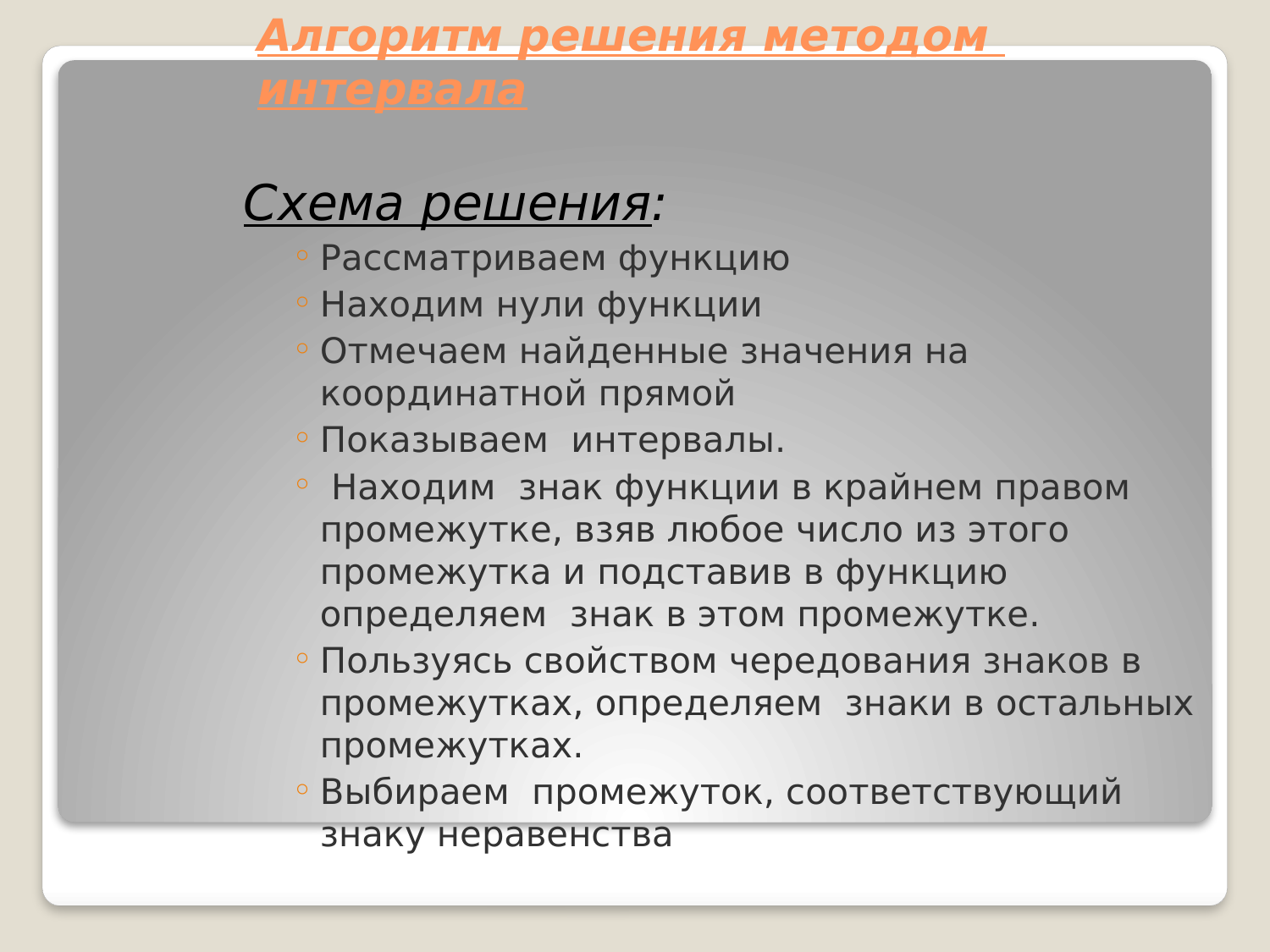

# Алгоритм решения методом  интервала
Схема решения:
Рассматриваем функцию
Находим нули функции
Отмечаем найденные значения на координатной прямой
Показываем  интервалы.
 Находим  знак функции в крайнем правом промежутке, взяв любое число из этого промежутка и подставив в функцию  определяем  знак в этом промежутке.
Пользуясь свойством чередования знаков в промежутках, определяем  знаки в остальных промежутках.
Выбираем  промежуток, соответствующий знаку неравенства